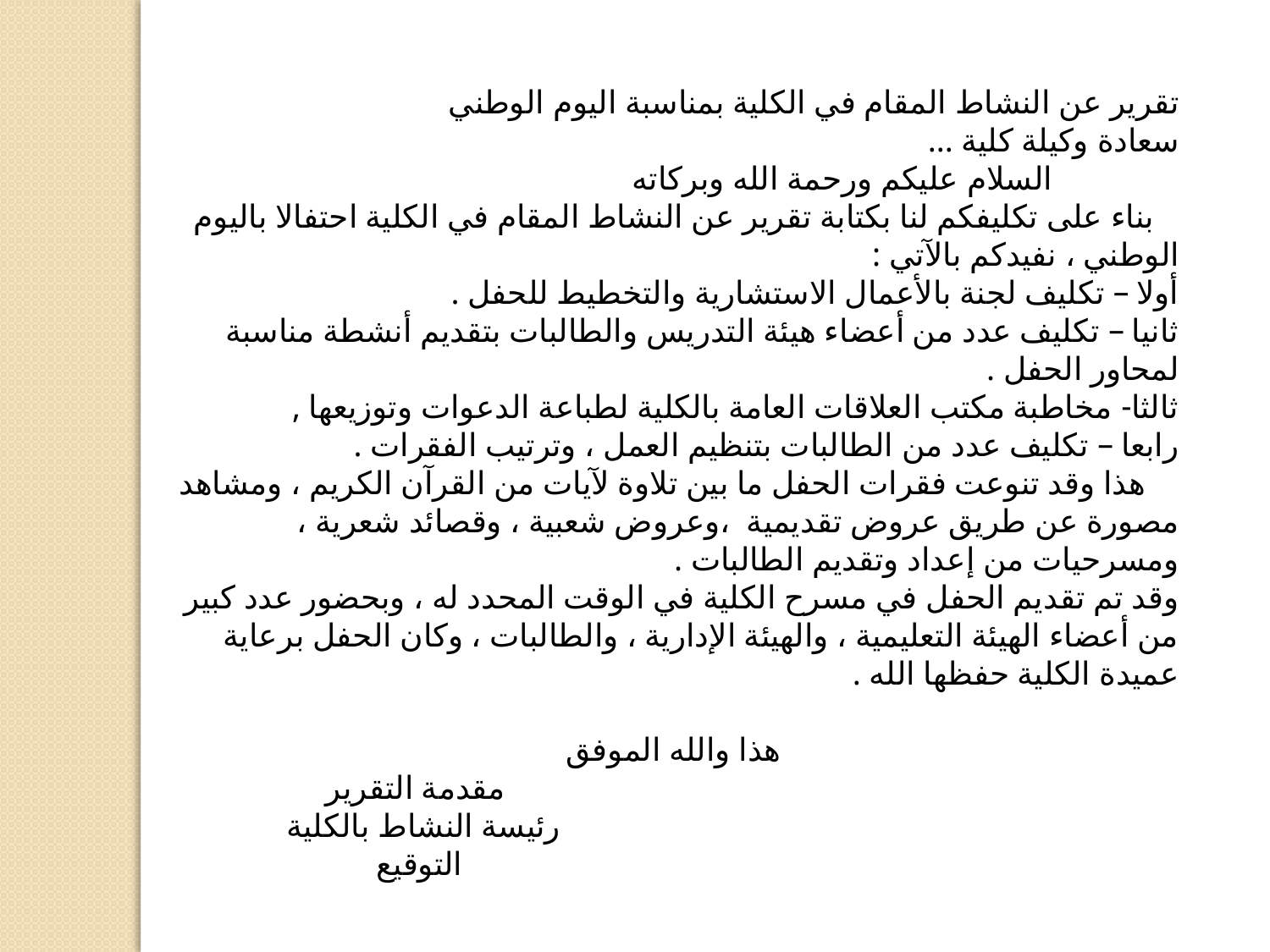

تقرير عن النشاط المقام في الكلية بمناسبة اليوم الوطني
	سعادة وكيلة كلية ...
		السلام عليكم ورحمة الله وبركاته
   بناء على تكليفكم لنا بكتابة تقرير عن النشاط المقام في الكلية احتفالا باليوم الوطني ، نفيدكم بالآتي :
أولا – تكليف لجنة بالأعمال الاستشارية والتخطيط للحفل .
ثانيا – تكليف عدد من أعضاء هيئة التدريس والطالبات بتقديم أنشطة مناسبة لمحاور الحفل .
ثالثا- مخاطبة مكتب العلاقات العامة بالكلية لطباعة الدعوات وتوزيعها ,
رابعا – تكليف عدد من الطالبات بتنظيم العمل ، وترتيب الفقرات .
    هذا وقد تنوعت فقرات الحفل ما بين تلاوة لآيات من القرآن الكريم ، ومشاهد مصورة عن طريق عروض تقديمية  ،وعروض شعبية ، وقصائد شعرية ، ومسرحيات من إعداد وتقديم الطالبات .
وقد تم تقديم الحفل في مسرح الكلية في الوقت المحدد له ، وبحضور عدد كبير من أعضاء الهيئة التعليمية ، والهيئة الإدارية ، والطالبات ، وكان الحفل برعاية عميدة الكلية حفظها الله .

هذا والله الموفق
 مقدمة التقرير
رئيسة النشاط بالكلية
التوقيع